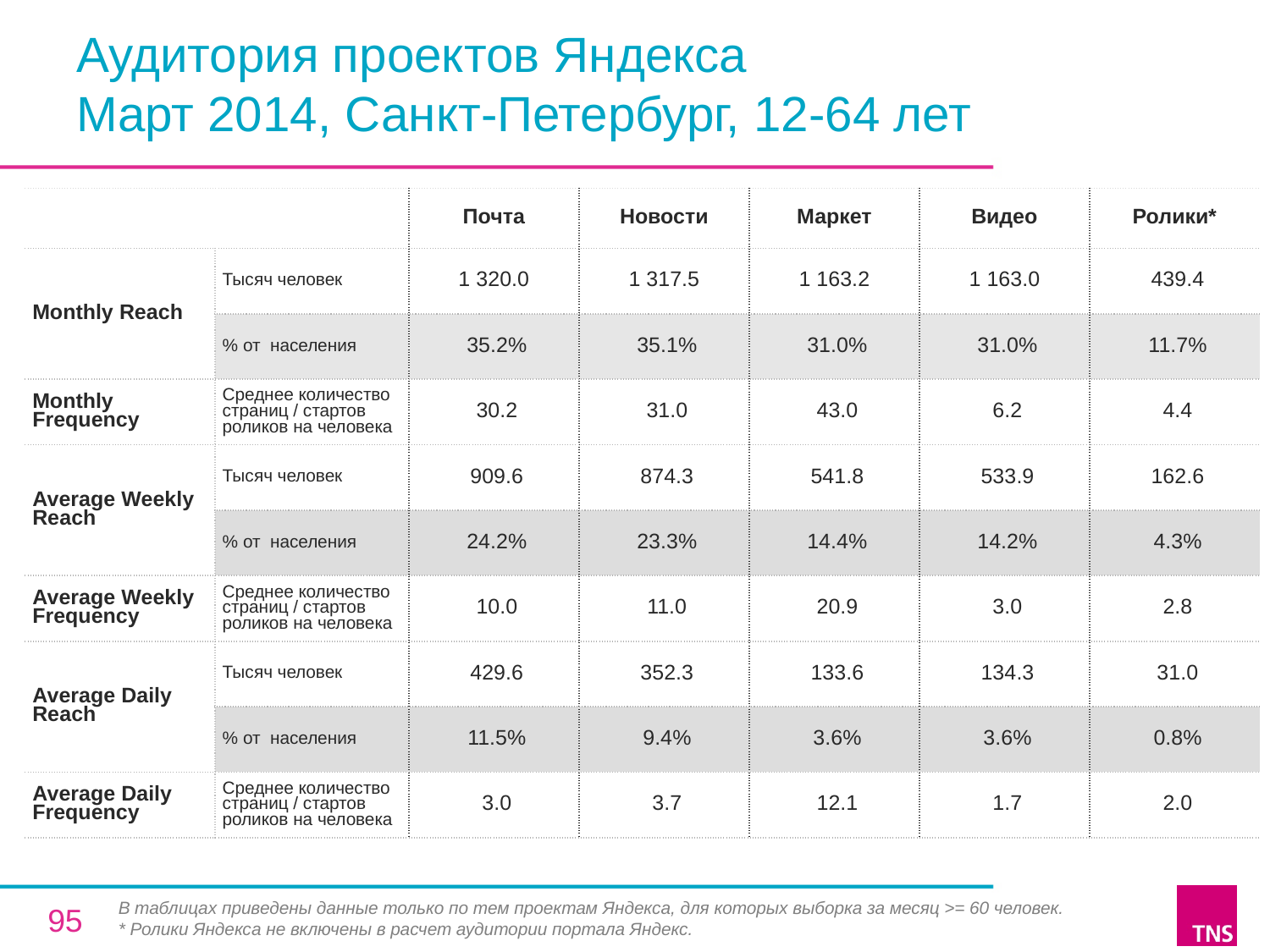

# Аудитория проектов Яндекса Март 2014, Санкт-Петербург, 12-64 лет
|  |  | Почта | Новости | Маркет | Видео | Ролики\* |
| --- | --- | --- | --- | --- | --- | --- |
| Monthly Reach | Тысяч человек | 1 320.0 | 1 317.5 | 1 163.2 | 1 163.0 | 439.4 |
|  | % от населения | 35.2% | 35.1% | 31.0% | 31.0% | 11.7% |
| Monthly Frequency | Среднее количество страниц / стартов роликов на человека | 30.2 | 31.0 | 43.0 | 6.2 | 4.4 |
| Average Weekly Reach | Тысяч человек | 909.6 | 874.3 | 541.8 | 533.9 | 162.6 |
|  | % от населения | 24.2% | 23.3% | 14.4% | 14.2% | 4.3% |
| Average Weekly Frequency | Среднее количество страниц / стартов роликов на человека | 10.0 | 11.0 | 20.9 | 3.0 | 2.8 |
| Average Daily Reach | Тысяч человек | 429.6 | 352.3 | 133.6 | 134.3 | 31.0 |
|  | % от населения | 11.5% | 9.4% | 3.6% | 3.6% | 0.8% |
| Average Daily Frequency | Среднее количество страниц / стартов роликов на человека | 3.0 | 3.7 | 12.1 | 1.7 | 2.0 |
В таблицах приведены данные только по тем проектам Яндекса, для которых выборка за месяц >= 60 человек.
* Ролики Яндекса не включены в расчет аудитории портала Яндекс.
95